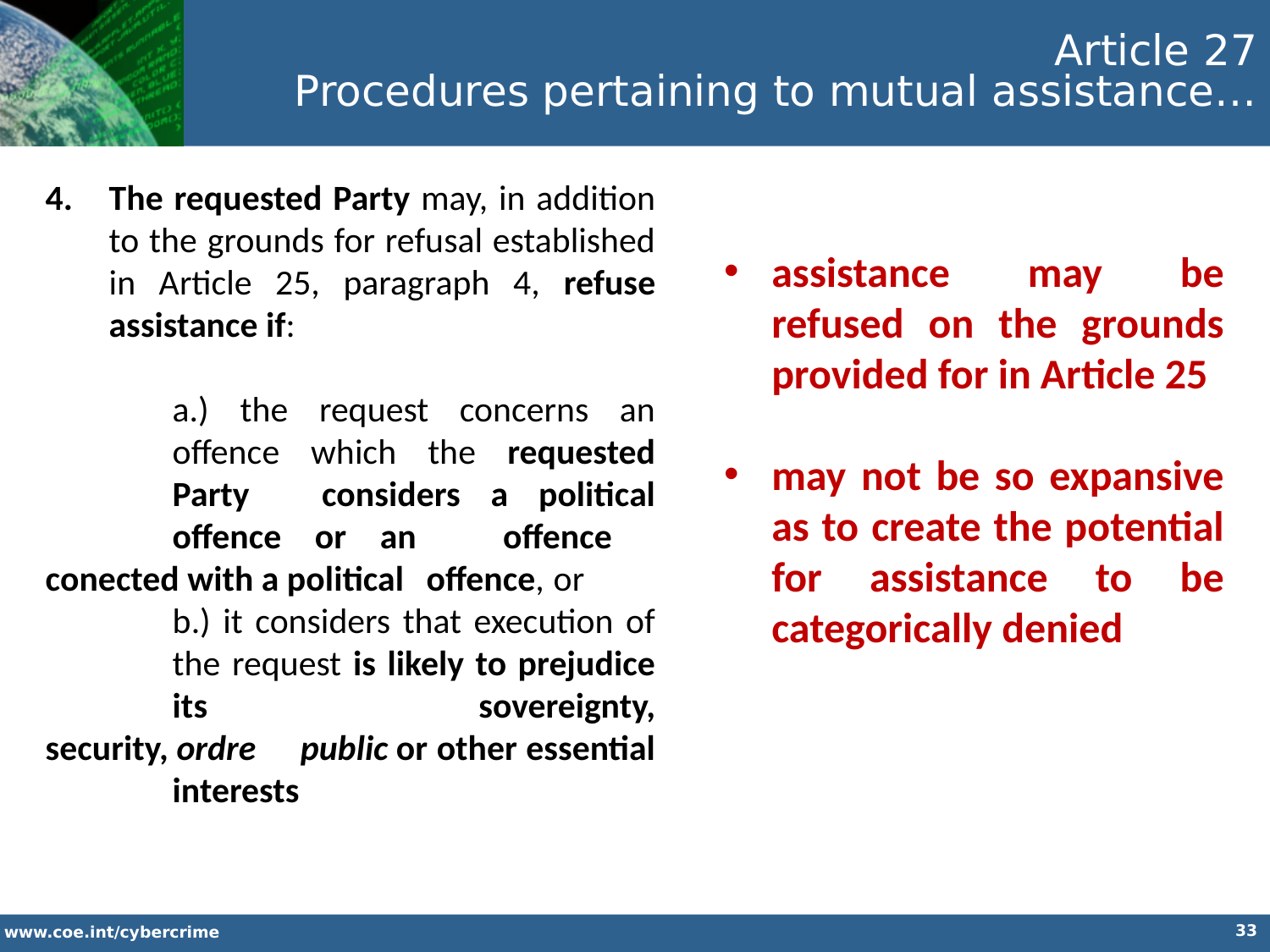

Article 27
Procedures pertaining to mutual assistance…
The requested Party may, in addition to the grounds for refusal established in Article 25, paragraph 4, refuse assistance if:

	a.) the request concerns an 	offence which the requested 	Party 	considers a political 	offence or an 	offence 	conected with a political 	offence, 	or
	b.) it considers that execution of 	the request is likely to prejudice 	its 	sovereignty, security, ordre 	public or other essential 	interests
assistance may be refused on the grounds provided for in Article 25

may not be so expansive as to create the potential for assistance to be categorically denied

33